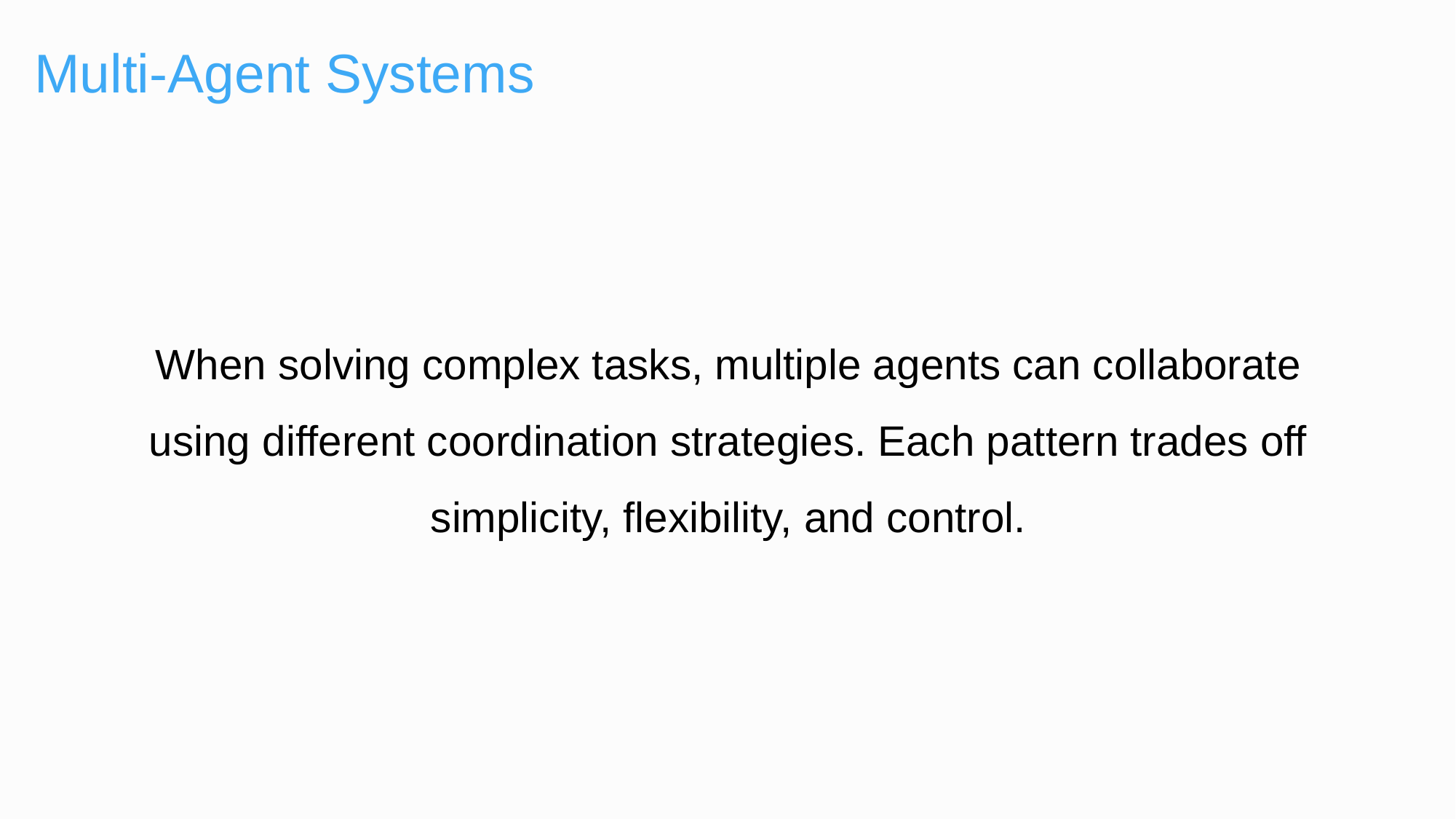

# Multi-Agent Systems
When solving complex tasks, multiple agents can collaborate using different coordination strategies. Each pattern trades off simplicity, flexibility, and control.